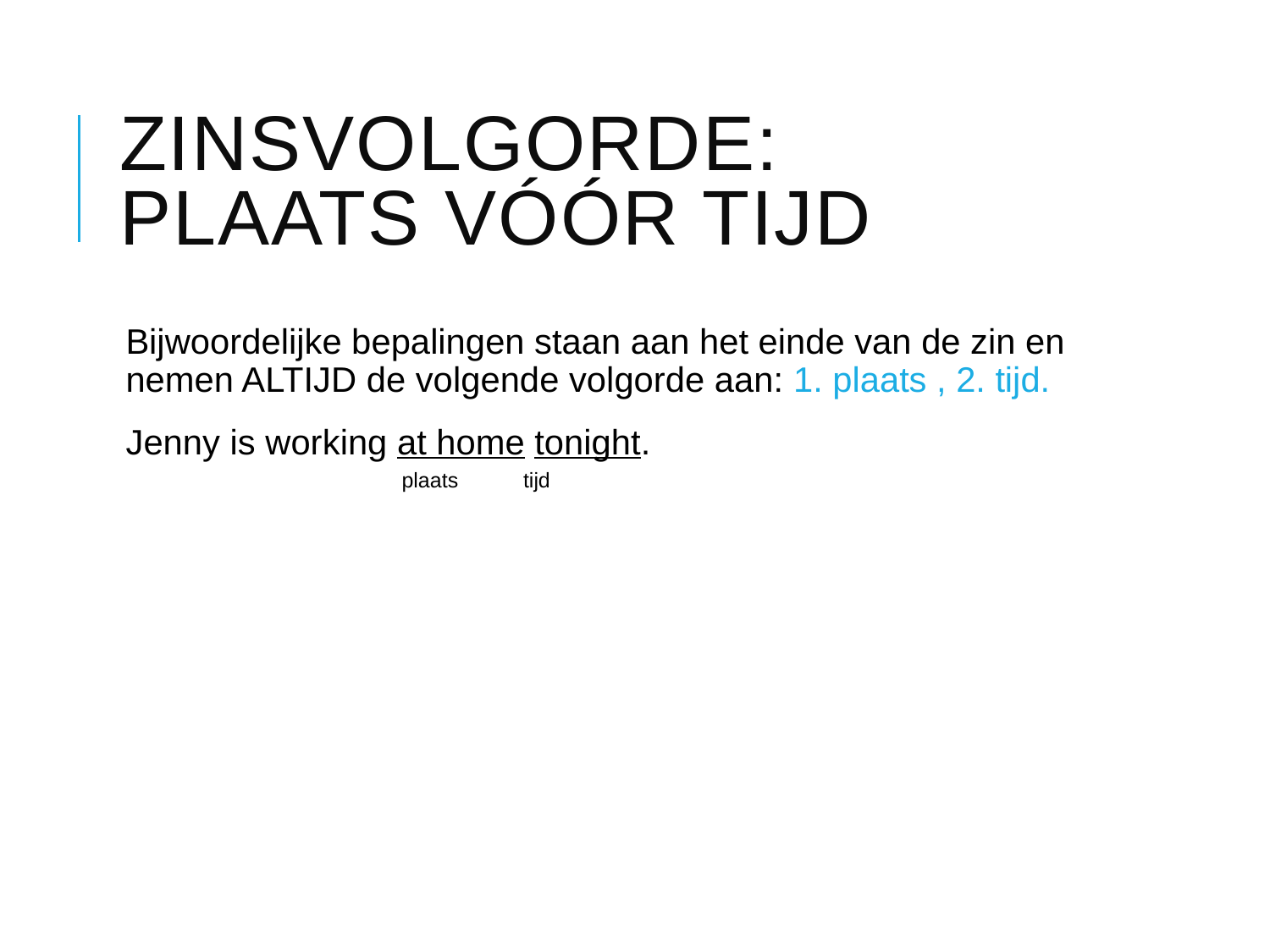

# Zinsvolgorde: plaats vóór tijd
Bijwoordelijke bepalingen staan aan het einde van de zin en nemen ALTIJD de volgende volgorde aan: 1. plaats , 2. tijd.
Jenny is working at home tonight.
                    plaats           tijd